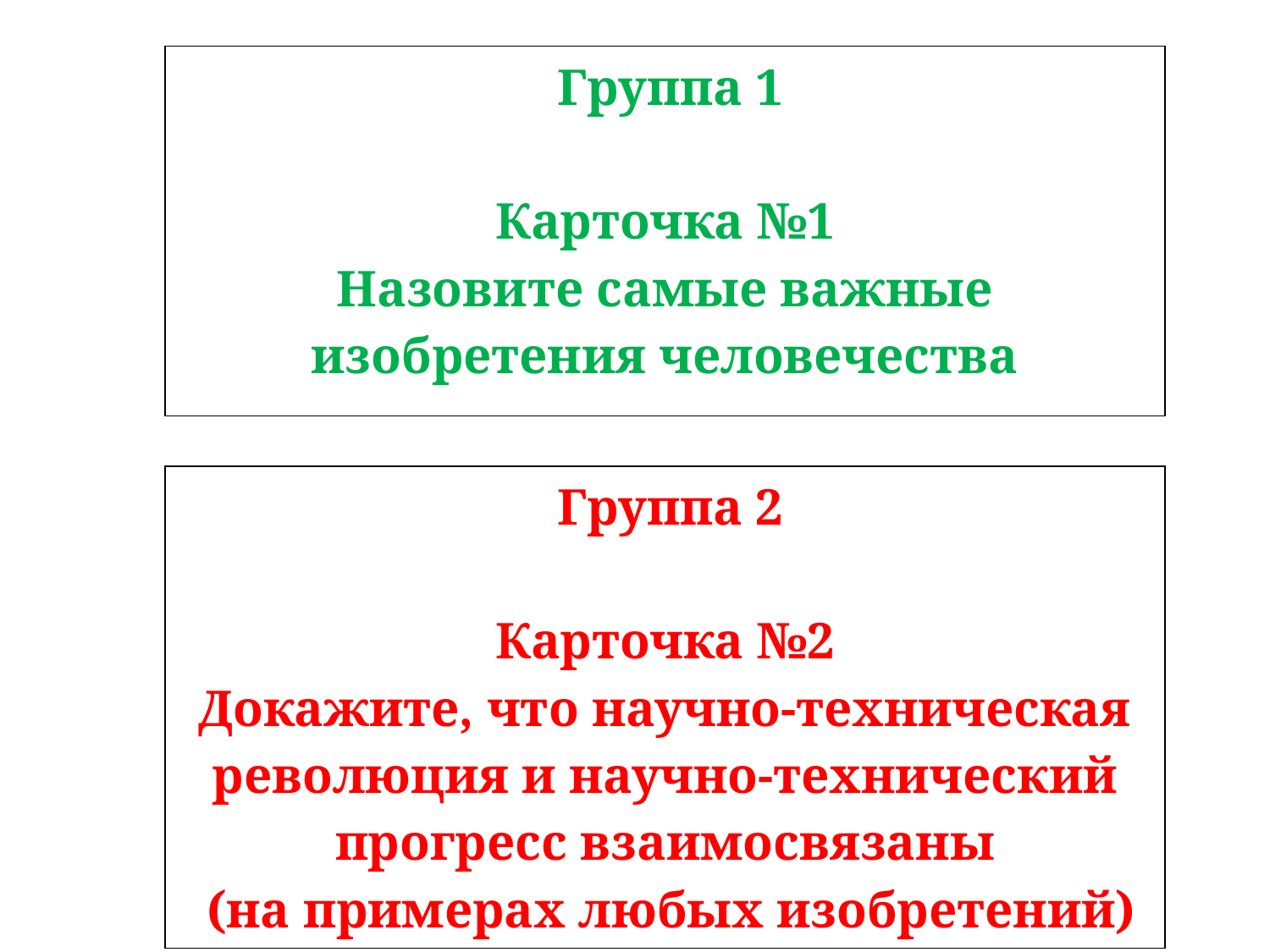

#
| Группа 1 Карточка №1 Назовите самые важные изобретения человечества |
| --- |
| Группа 2 Карточка №2 Докажите, что научно-техническая революция и научно-технический прогресс взаимосвязаны (на примерах любых изобретений) |
| --- |